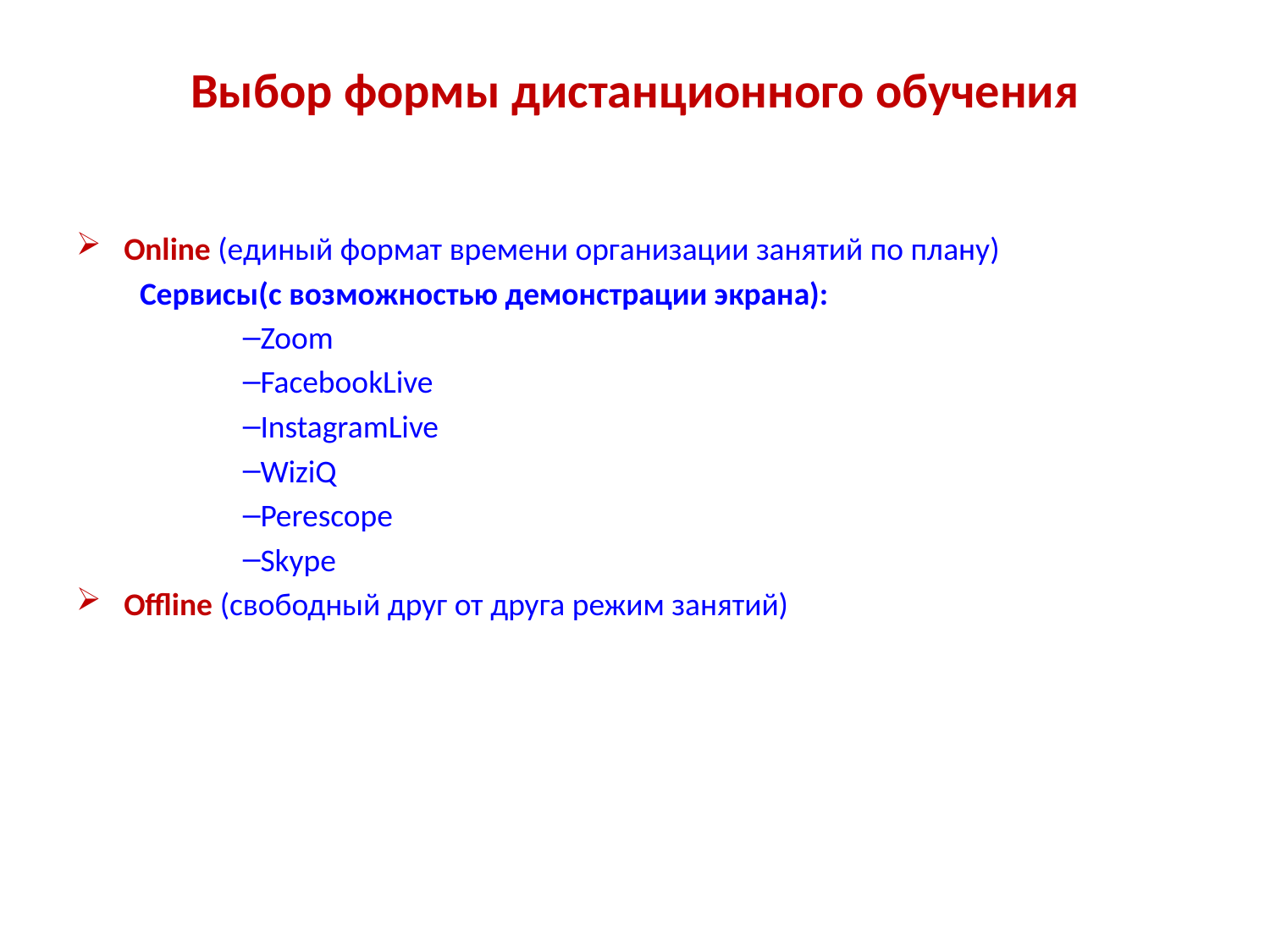

# Выбор формы дистанционного обучения
Online (единый формат времени организации занятий по плану)
Сервисы(с возможностью демонстрации экрана):
Zoom
FacebookLive
InstagramLive
WiziQ
Perescope
Skype
Offline (свободный друг от друга режим занятий)